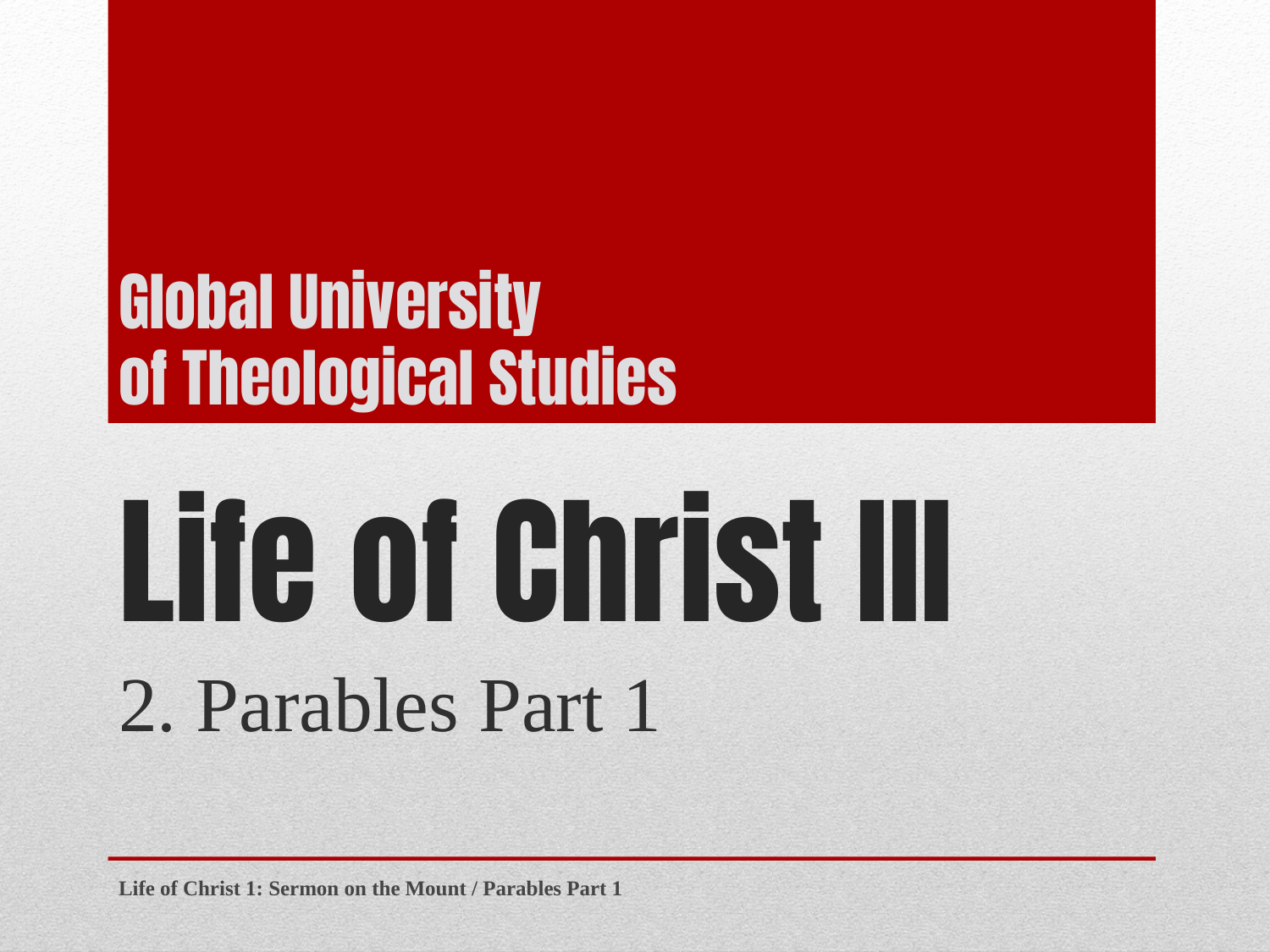

Global University
of Theological Studies
# Life of Christ III
2. Parables Part 1
Life of Christ 1: Sermon on the Mount / Parables Part 1